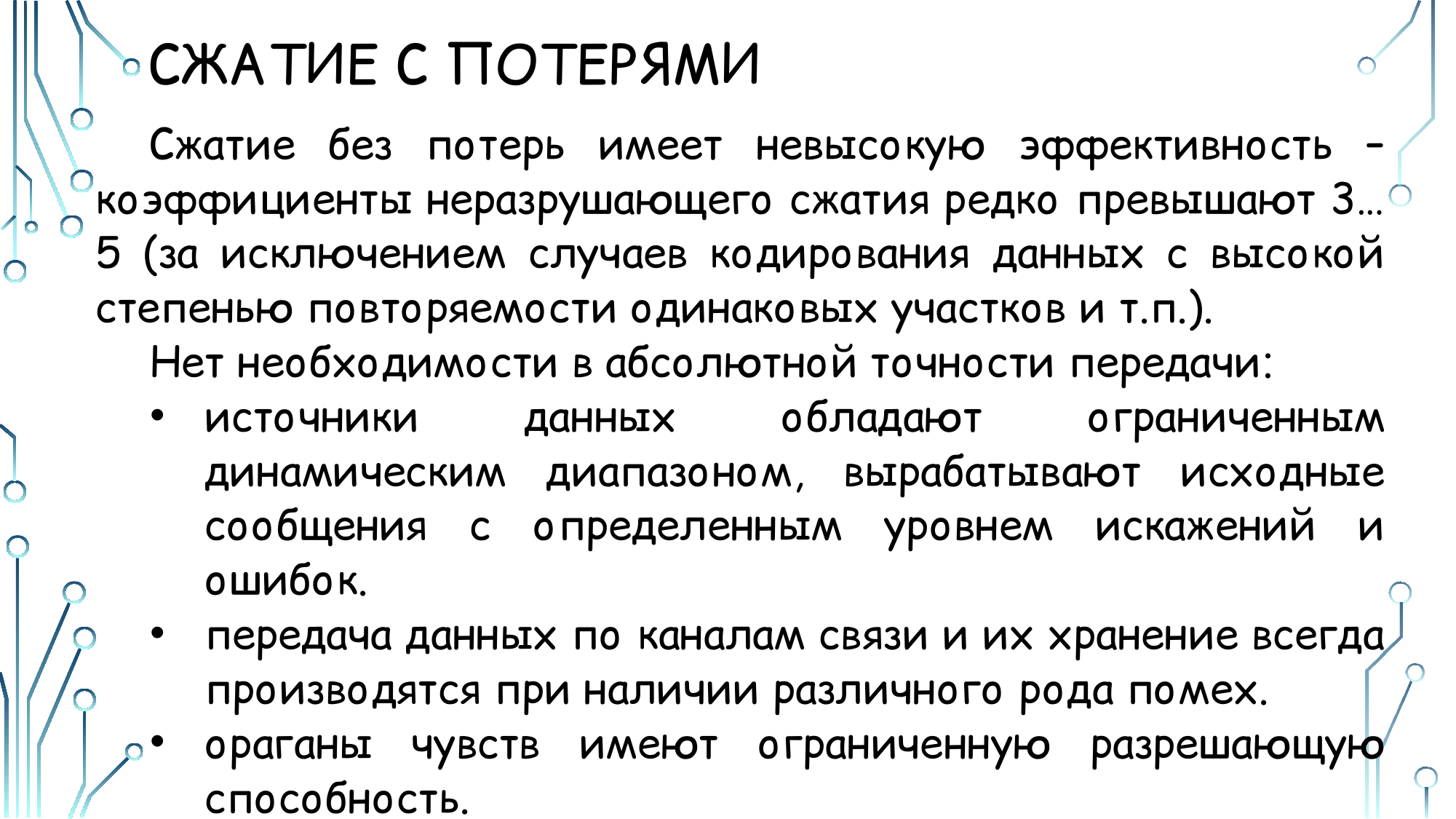

# СЖАТИЕ С ПОТЕРЯМИ
Сжатие без потерь имеет невысокую эффективность – коэффициенты неразрушающего сжатия редко превышают 3…5 (за исключением случаев кодирования данных с высокой степенью повторяемости одинаковых участков и т.п.).
Нет необходимости в абсолютной точности передачи:
источники данных обладают ограниченным динамическим диапазоном, вырабатывают исходные сообщения с определенным уровнем искажений и ошибок.
передача данных по каналам связи и их хранение всегда производятся при наличии различного рода помех.
ораганы чувств имеют ограниченную разрешающую способность.